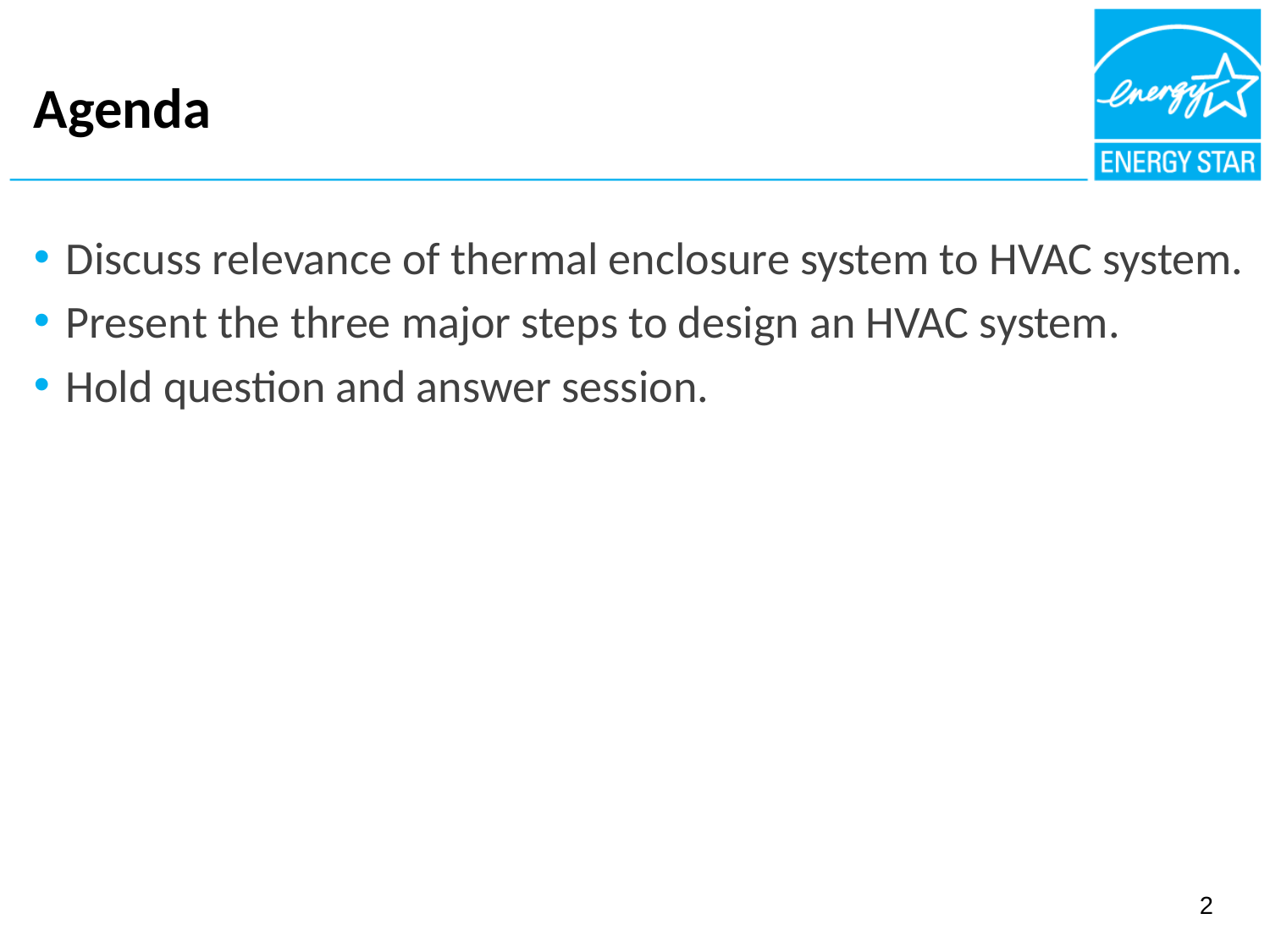

# Agenda
Discuss relevance of thermal enclosure system to HVAC system.
Present the three major steps to design an HVAC system.
Hold question and answer session.
2